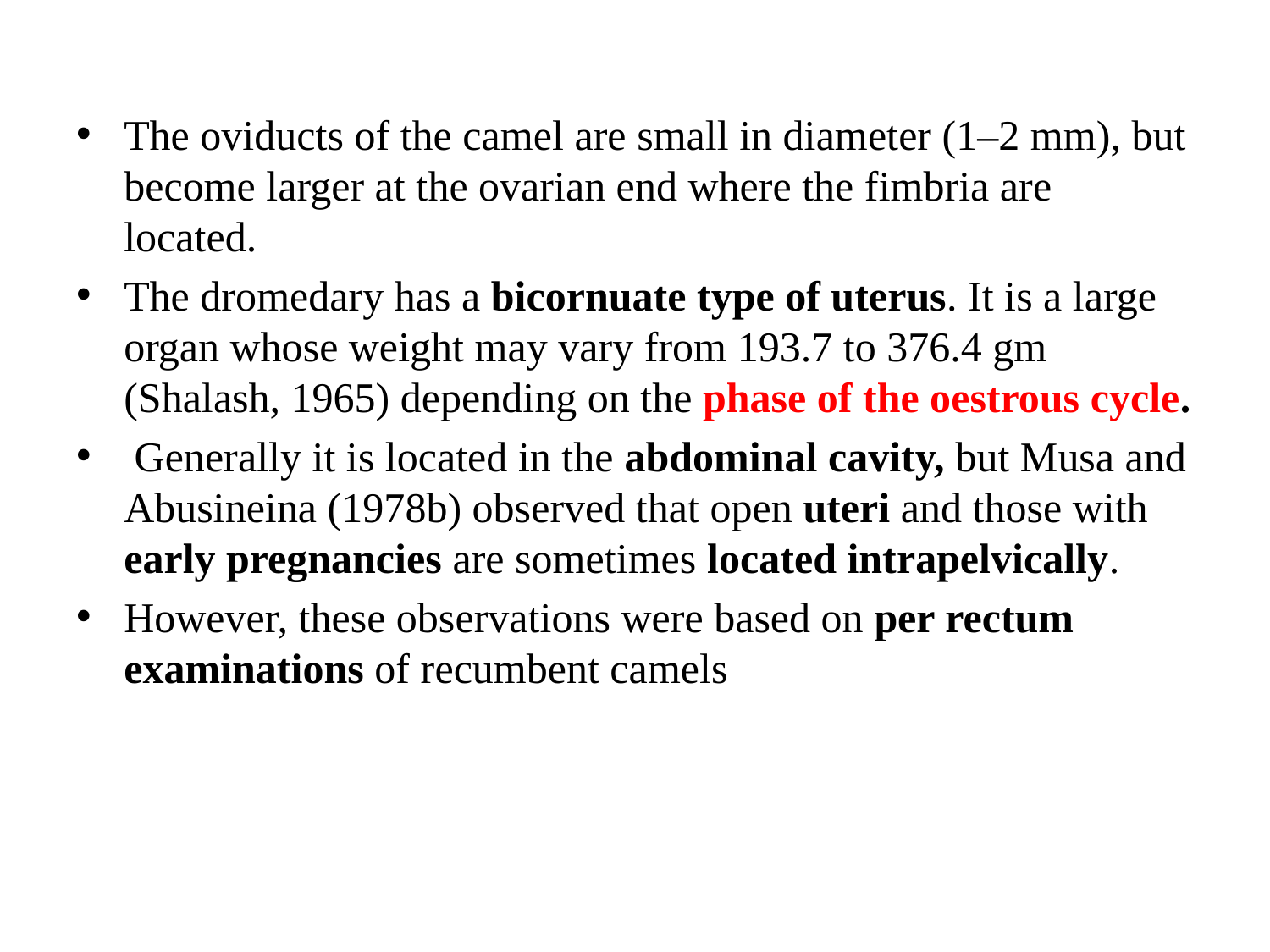

The oviducts of the camel are small in diameter (1–2 mm), but become larger at the ovarian end where the fimbria are located.
The dromedary has a bicornuate type of uterus. It is a large organ whose weight may vary from 193.7 to 376.4 gm (Shalash, 1965) depending on the phase of the oestrous cycle.
 Generally it is located in the abdominal cavity, but Musa and Abusineina (1978b) observed that open uteri and those with early pregnancies are sometimes located intrapelvically.
However, these observations were based on per rectum examinations of recumbent camels